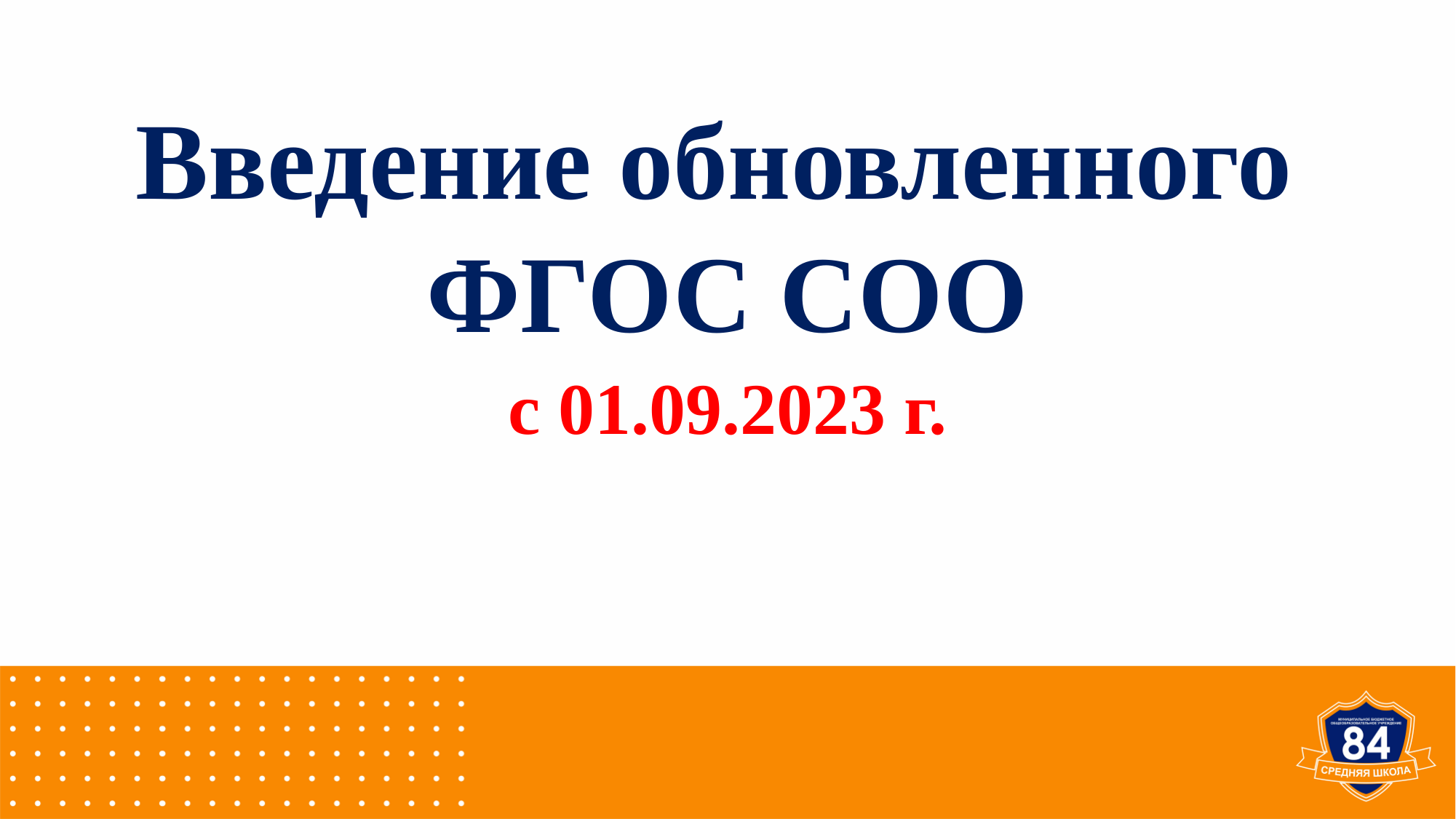

#
Введение обновленного
ФГОС СОО
с 01.09.2023 г.